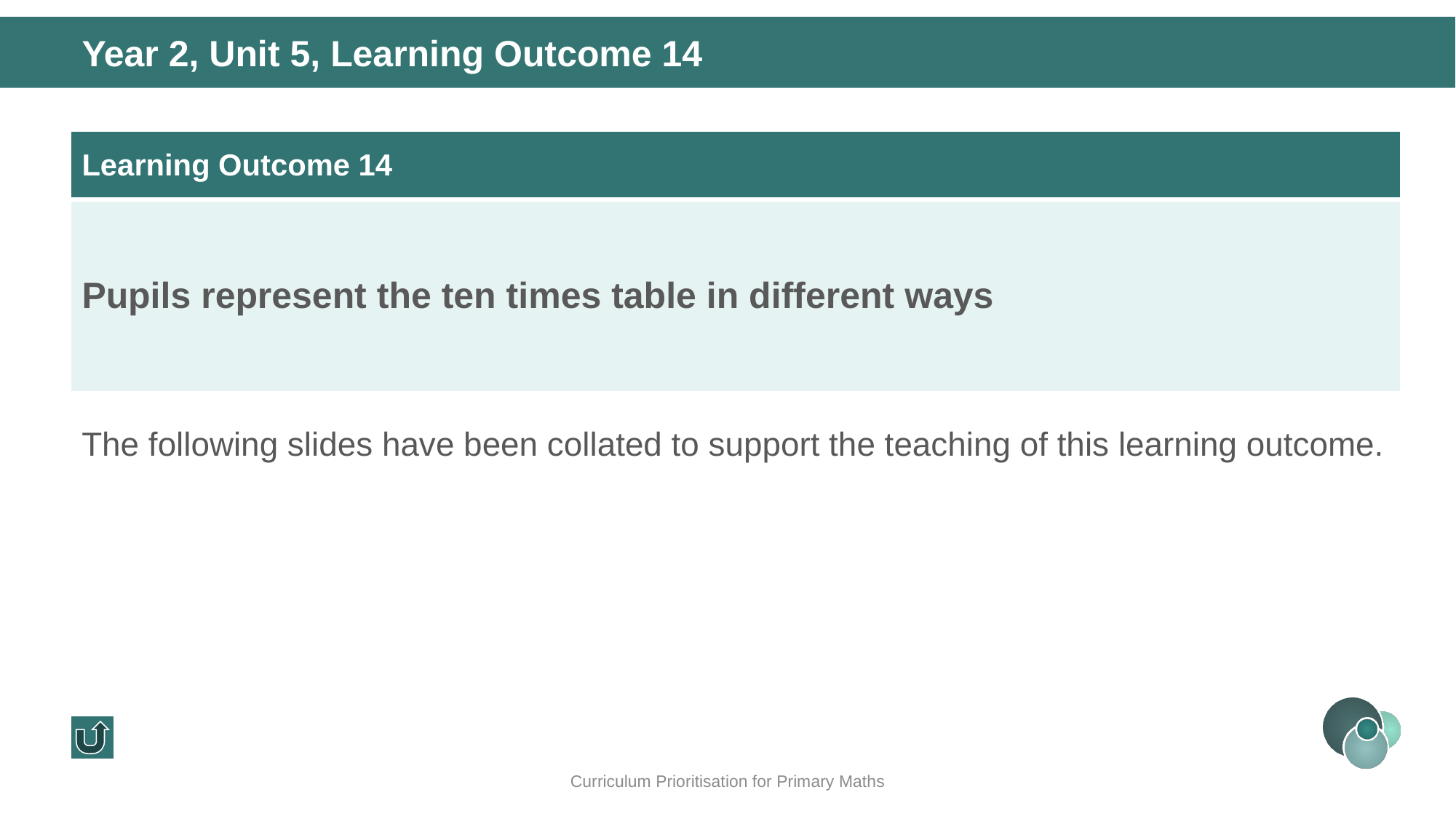

Year 2, Unit 5, Learning Outcome 14
| Learning Outcome 14 |
| --- |
| Pupils represent the ten times table in different ways |
The following slides have been collated to support the teaching of this learning outcome.

Curriculum Prioritisation for Primary Maths